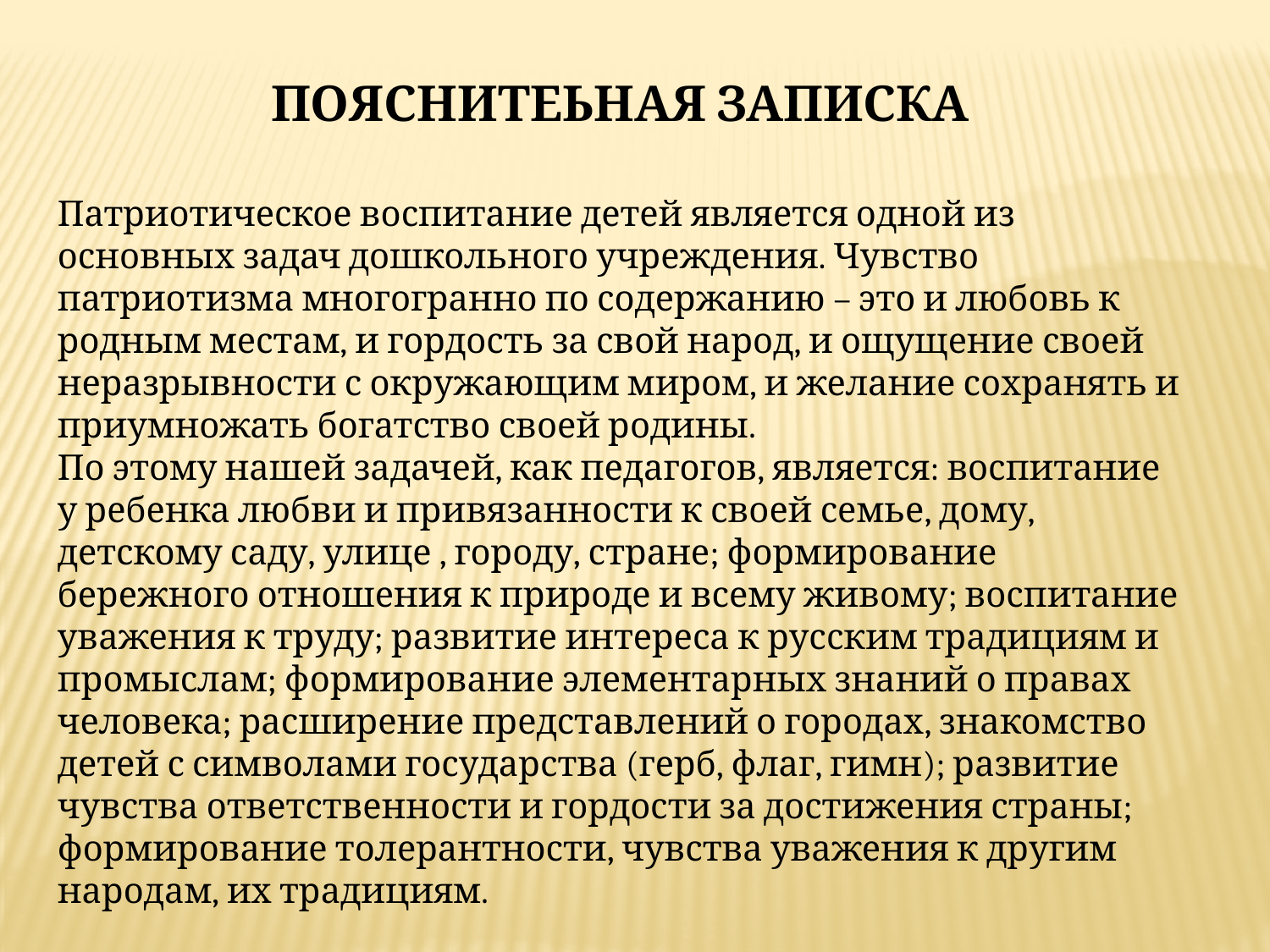

ПОЯСНИТЕЬНАЯ ЗАПИСКА

Патриотическое воспитание детей является одной из основных задач дошкольного учреждения. Чувство патриотизма многогранно по содержанию – это и любовь к родным местам, и гордость за свой народ, и ощущение своей неразрывности с окружающим миром, и желание сохранять и приумножать богатство своей родины.
По этому нашей задачей, как педагогов, является: воспитание у ребенка любви и привязанности к своей семье, дому, детскому саду, улице , городу, стране; формирование бережного отношения к природе и всему живому; воспитание уважения к труду; развитие интереса к русским традициям и промыслам; формирование элементарных знаний о правах человека; расширение представлений о городах, знакомство детей с символами государства (герб, флаг, гимн); развитие чувства ответственности и гордости за достижения страны; формирование толерантности, чувства уважения к другим народам, их традициям.